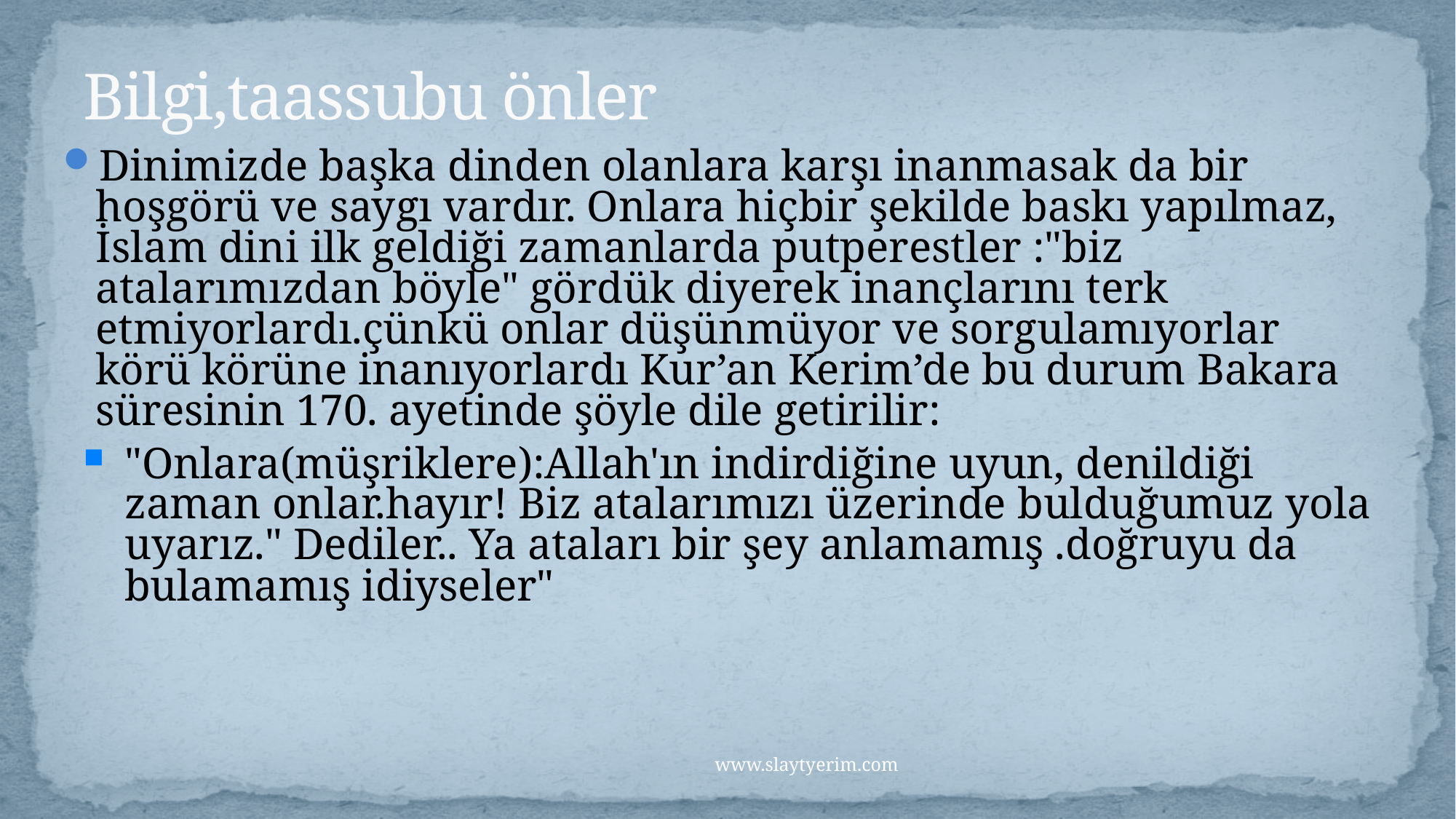

# Bilgi,taassubu önler
Dinimizde başka dinden olanlara karşı inanmasak da bir hoşgörü ve saygı vardır. Onlara hiçbir şekilde baskı yapılmaz, İslam dini ilk geldiği zamanlarda putperestler :"biz atalarımızdan böyle" gördük diyerek inançlarını terk etmiyorlardı.çünkü onlar düşünmüyor ve sorgulamıyorlar körü körüne inanıyorlardı Kur’an Kerim’de bu durum Bakara süresinin 170. ayetinde şöyle dile getirilir:
"Onlara(müşriklere):Allah'ın indirdiğine uyun, denildiği zaman onlar.hayır! Biz atalarımızı üzerinde bulduğumuz yola uyarız." Dediler.. Ya ataları bir şey anlamamış .doğruyu da bulamamış idiyseler"
www.slaytyerim.com